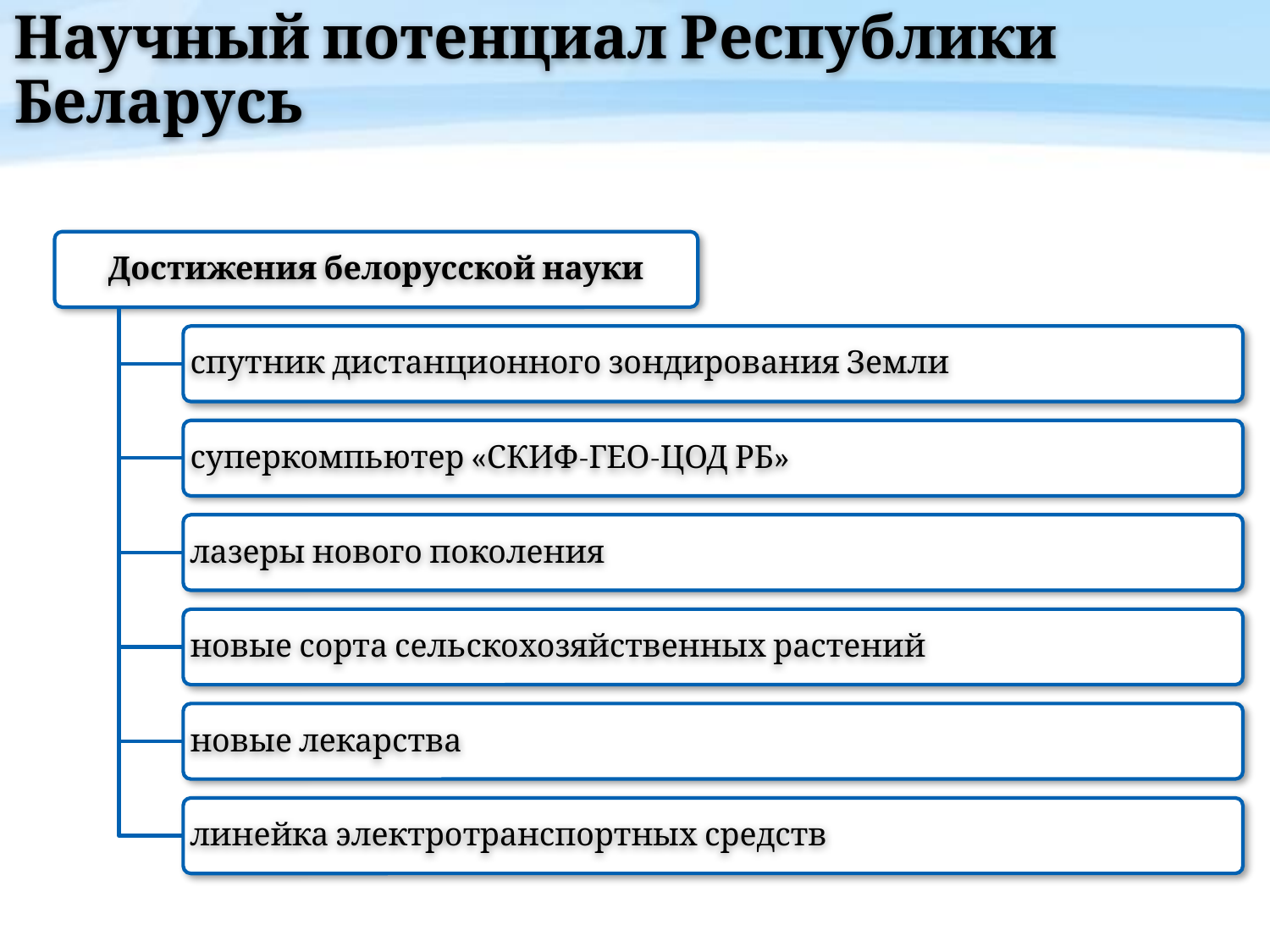

# Научный потенциал Республики Беларусь

Достижения белорусской науки

спутник дистанционного зондирования Земли

суперкомпьютер «СКИФ-ГЕО-ЦОД РБ»

лазеры нового поколения

новые сорта сельскохозяйственных растений

новые лекарства

линейка электротранспортных средств